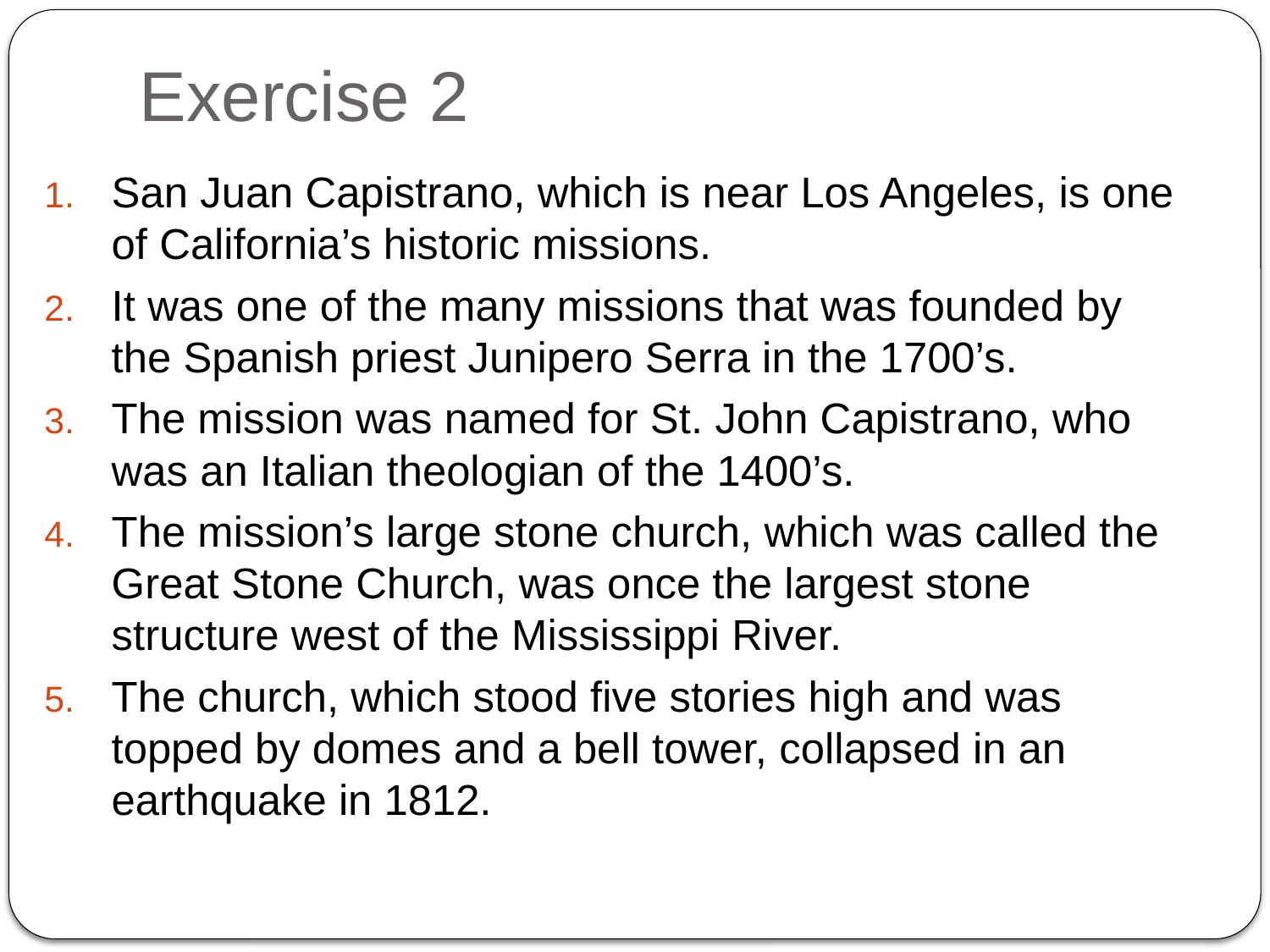

# Exercise 2
San Juan Capistrano, which is near Los Angeles, is one of California’s historic missions.
It was one of the many missions that was founded by the Spanish priest Junipero Serra in the 1700’s.
The mission was named for St. John Capistrano, who was an Italian theologian of the 1400’s.
The mission’s large stone church, which was called the Great Stone Church, was once the largest stone structure west of the Mississippi River.
The church, which stood five stories high and was topped by domes and a bell tower, collapsed in an earthquake in 1812.